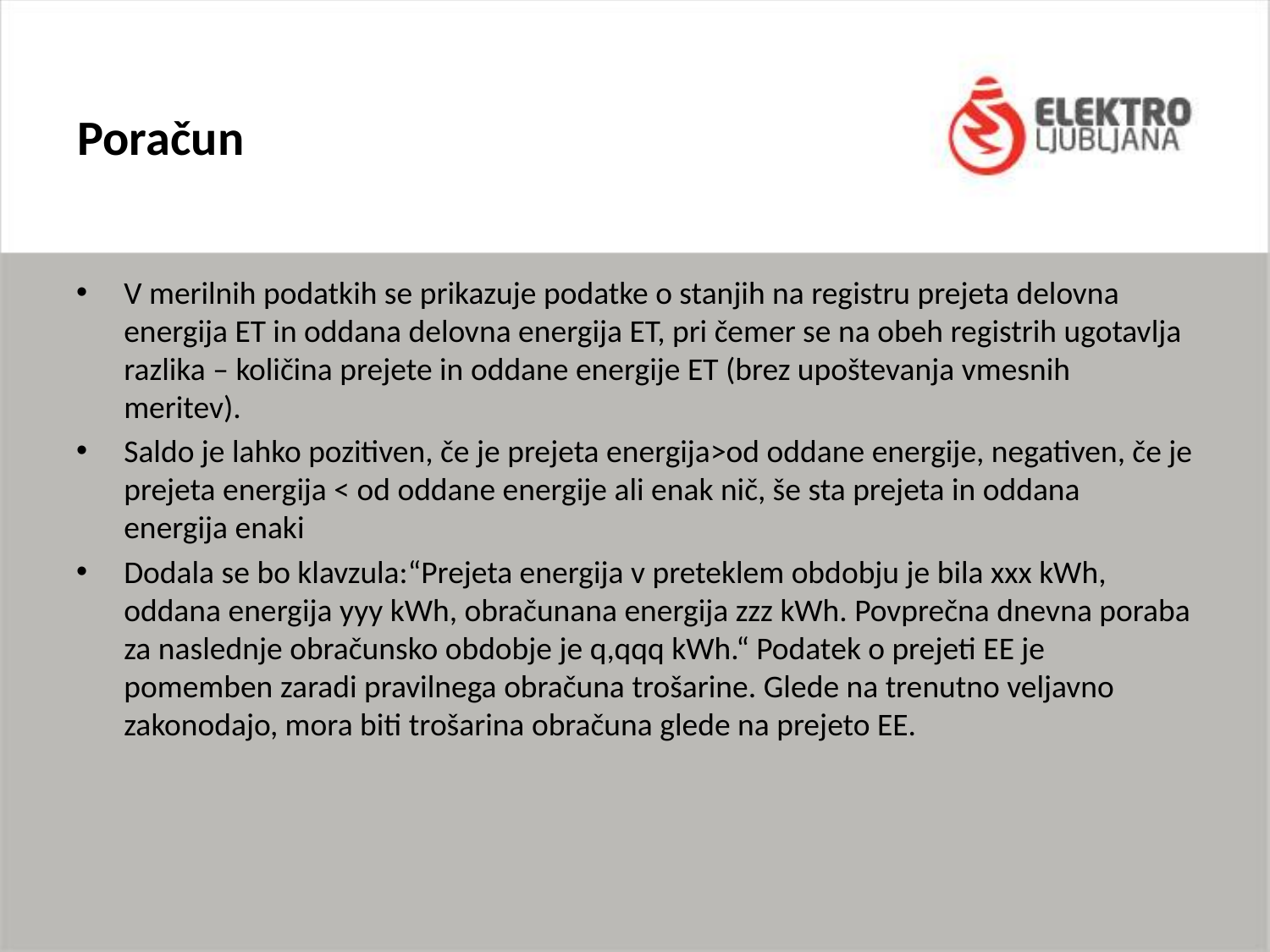

# Poračun
V merilnih podatkih se prikazuje podatke o stanjih na registru prejeta delovna energija ET in oddana delovna energija ET, pri čemer se na obeh registrih ugotavlja razlika – količina prejete in oddane energije ET (brez upoštevanja vmesnih meritev).
Saldo je lahko pozitiven, če je prejeta energija>od oddane energije, negativen, če je prejeta energija < od oddane energije ali enak nič, še sta prejeta in oddana  energija enaki
Dodala se bo klavzula:“Prejeta energija v preteklem obdobju je bila xxx kWh, oddana energija yyy kWh, obračunana energija zzz kWh. Povprečna dnevna poraba za naslednje obračunsko obdobje je q,qqq kWh.“ Podatek o prejeti EE je pomemben zaradi pravilnega obračuna trošarine. Glede na trenutno veljavno zakonodajo, mora biti trošarina obračuna glede na prejeto EE.